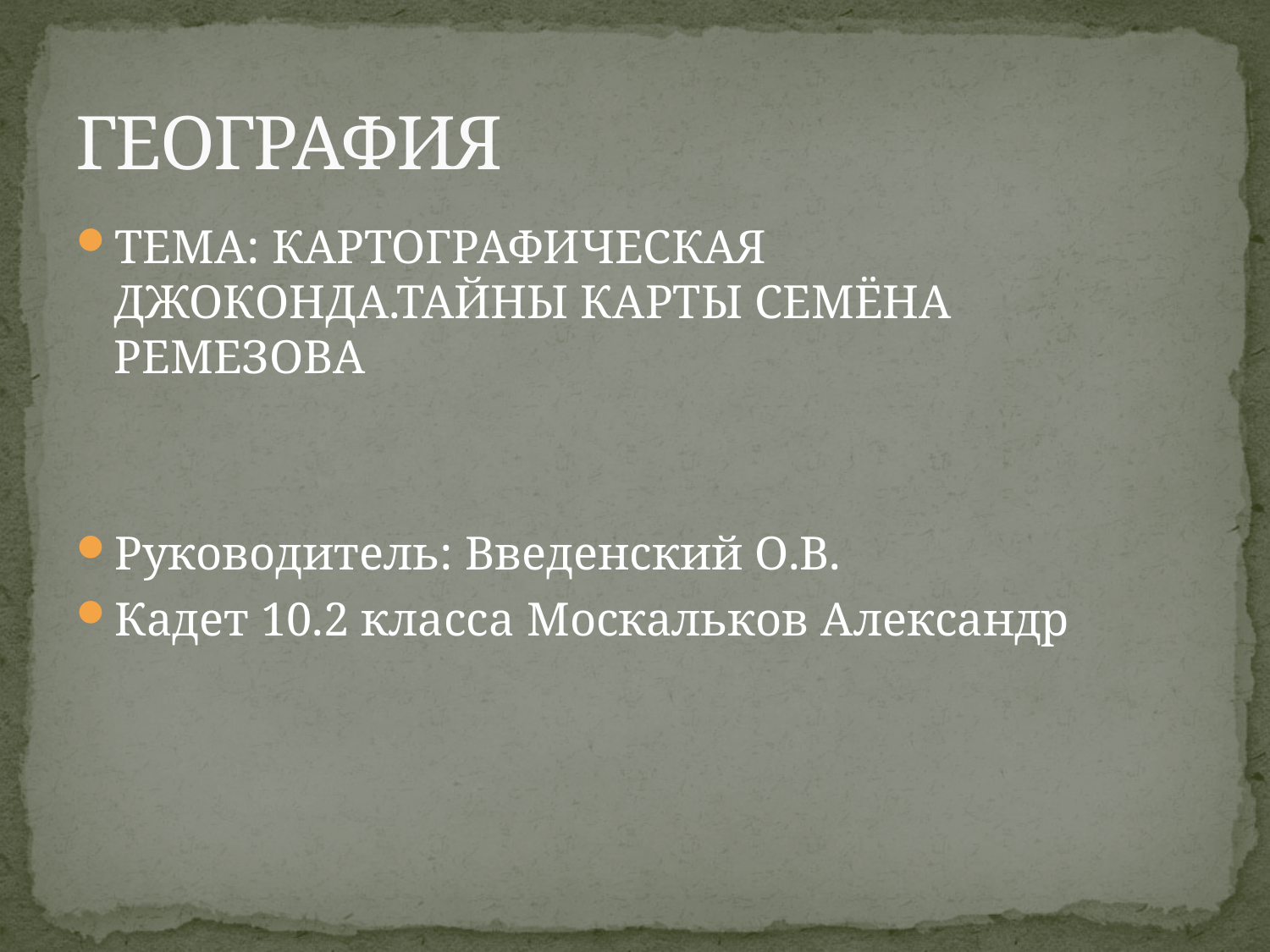

# ГЕОГРАФИЯ
ТЕМА: КАРТОГРАФИЧЕСКАЯ ДЖОКОНДА.ТАЙНЫ КАРТЫ СЕМЁНА РЕМЕЗОВА

Руководитель: Введенский О.В.
Кадет 10.2 класса Москальков Александр